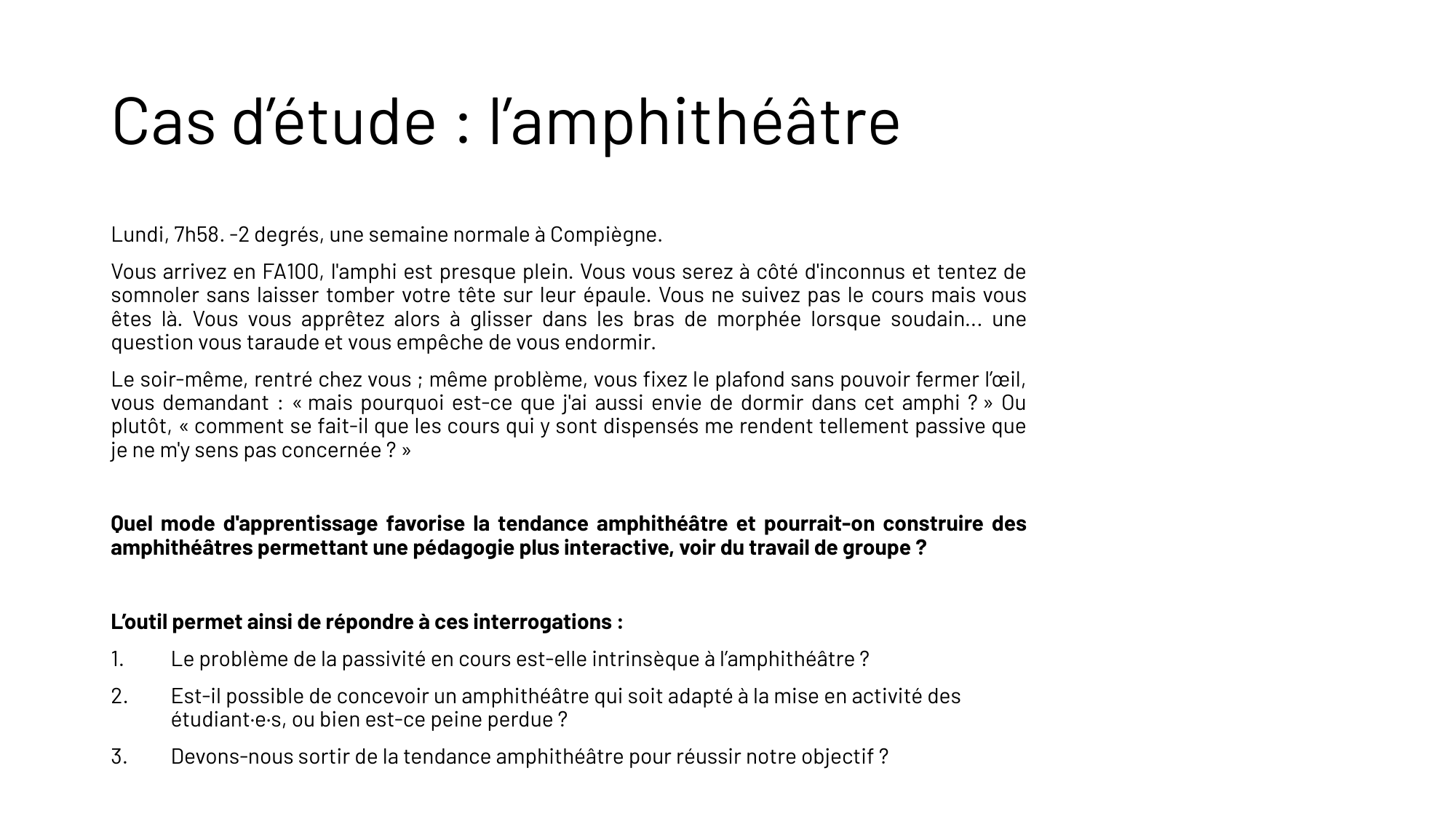

# Cas d’étude : l’amphithéâtre
Lundi, 7h58. -2 degrés, une semaine normale à Compiègne.
Vous arrivez en FA100, l'amphi est presque plein. Vous vous serez à côté d'inconnus et tentez de somnoler sans laisser tomber votre tête sur leur épaule. Vous ne suivez pas le cours mais vous êtes là. Vous vous apprêtez alors à glisser dans les bras de morphée lorsque soudain... une question vous taraude et vous empêche de vous endormir.
Le soir-même, rentré chez vous ; même problème, vous fixez le plafond sans pouvoir fermer l’œil, vous demandant : « mais pourquoi est-ce que j'ai aussi envie de dormir dans cet amphi ? » Ou plutôt, « comment se fait-il que les cours qui y sont dispensés me rendent tellement passive que je ne m'y sens pas concernée ? »

Quel mode d'apprentissage favorise la tendance amphithéâtre et pourrait-on construire des amphithéâtres permettant une pédagogie plus interactive, voir du travail de groupe ?

L’outil permet ainsi de répondre à ces interrogations :
Le problème de la passivité en cours est-elle intrinsèque à l’amphithéâtre ?
Est-il possible de concevoir un amphithéâtre qui soit adapté à la mise en activité des étudiant·e·s, ou bien est-ce peine perdue ?
Devons-nous sortir de la tendance amphithéâtre pour réussir notre objectif ?